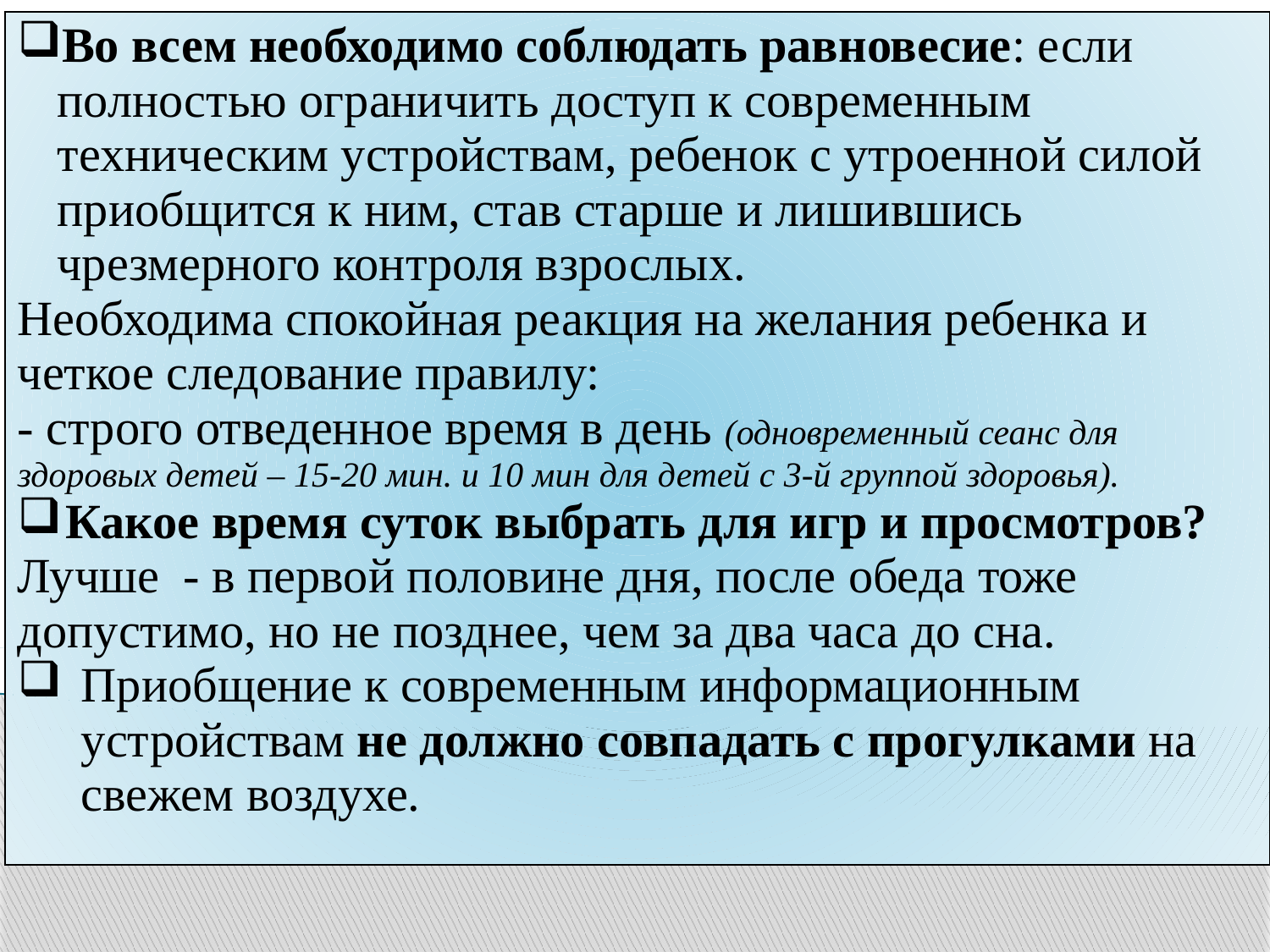

| Во всем необходимо соблюдать равновесие: если полностью ограничить доступ к современным техническим устройствам, ребенок с утроенной силой приобщится к ним, став старше и лишившись чрезмерного контроля взрослых. Необходима спокойная реакция на желания ребенка и четкое следование правилу: - строго отведенное время в день (одновременный сеанс для здоровых детей – 15-20 мин. и 10 мин для детей с 3-й группой здоровья). Какое время суток выбрать для игр и просмотров? Лучше - в первой половине дня, после обеда тоже допустимо, но не позднее, чем за два часа до сна. Приобщение к современным информационным устройствам не должно совпадать с прогулками на свежем воздухе. |
| --- |